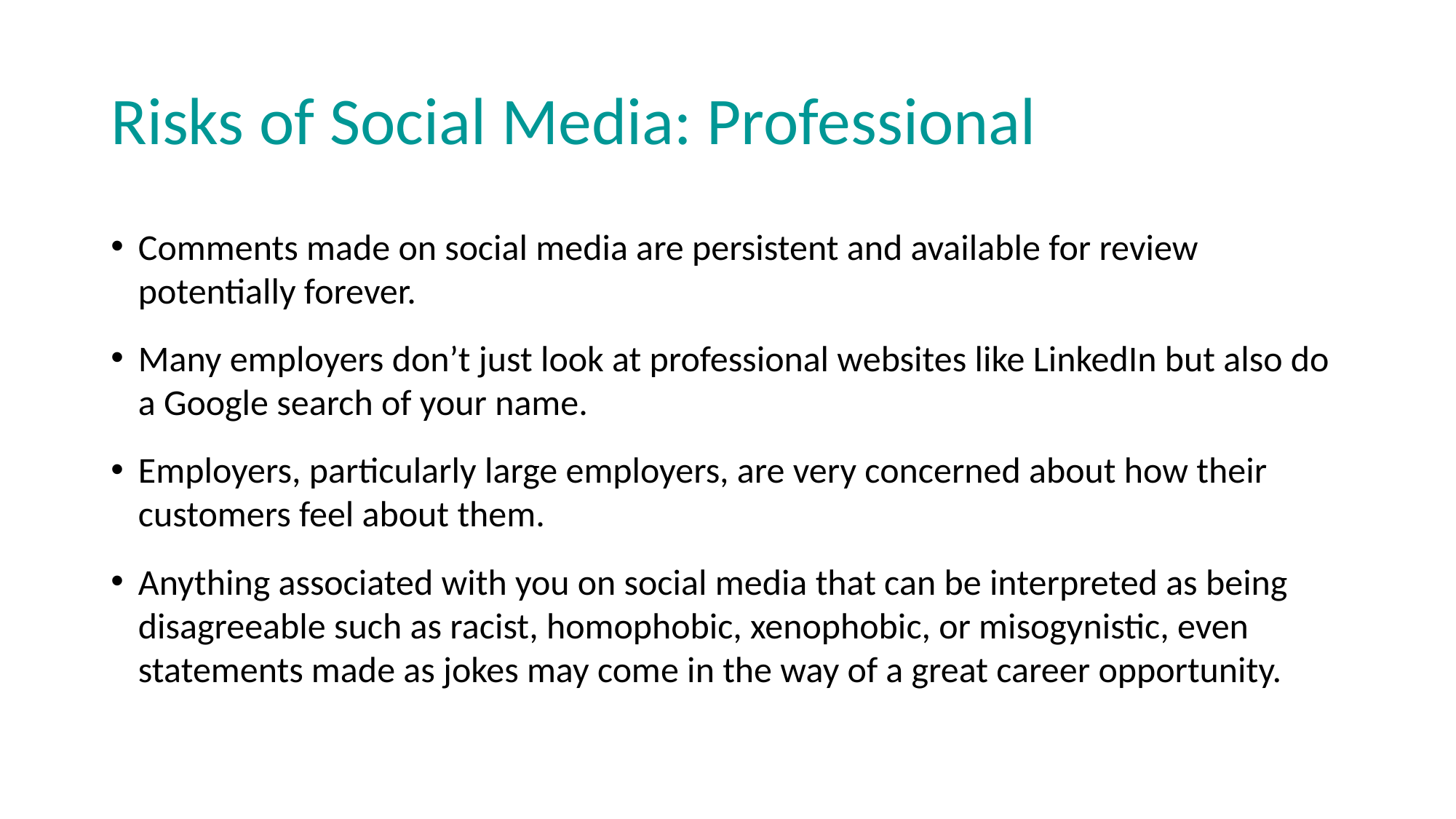

# Risks of Social Media: Professional
Comments made on social media are persistent and available for review potentially forever.
Many employers don’t just look at professional websites like LinkedIn but also do a Google search of your name.
Employers, particularly large employers, are very concerned about how their customers feel about them.
Anything associated with you on social media that can be interpreted as being disagreeable such as racist, homophobic, xenophobic, or misogynistic, even statements made as jokes may come in the way of a great career opportunity.